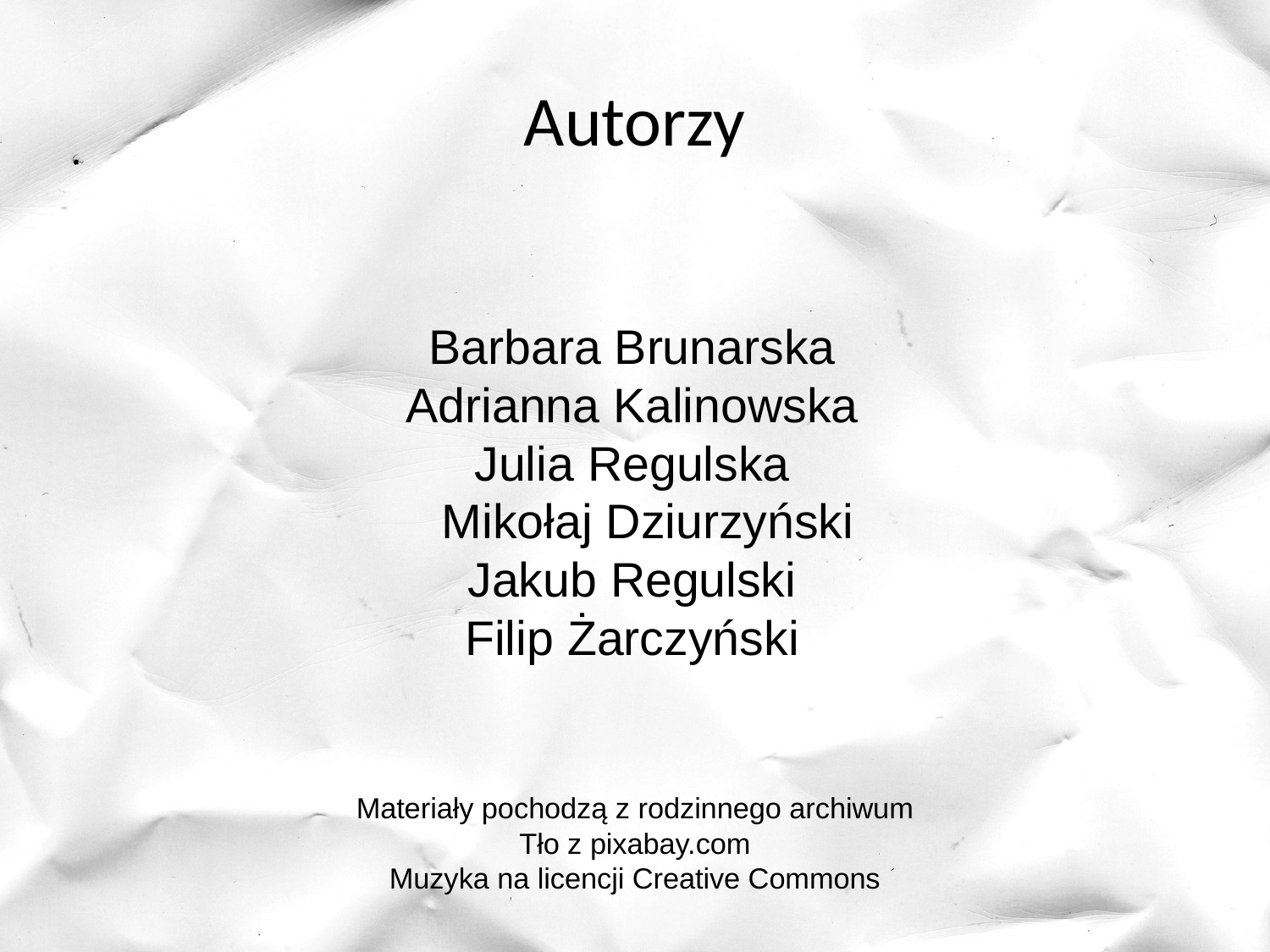

Autorzy
Barbara Brunarska
Adrianna Kalinowska
Julia Regulska
	Mikołaj Dziurzyński
Jakub Regulski
Filip Żarczyński
Materiały pochodzą z rodzinnego archiwum
Tło z pixabay.com
Muzyka na licencji Creative Commons